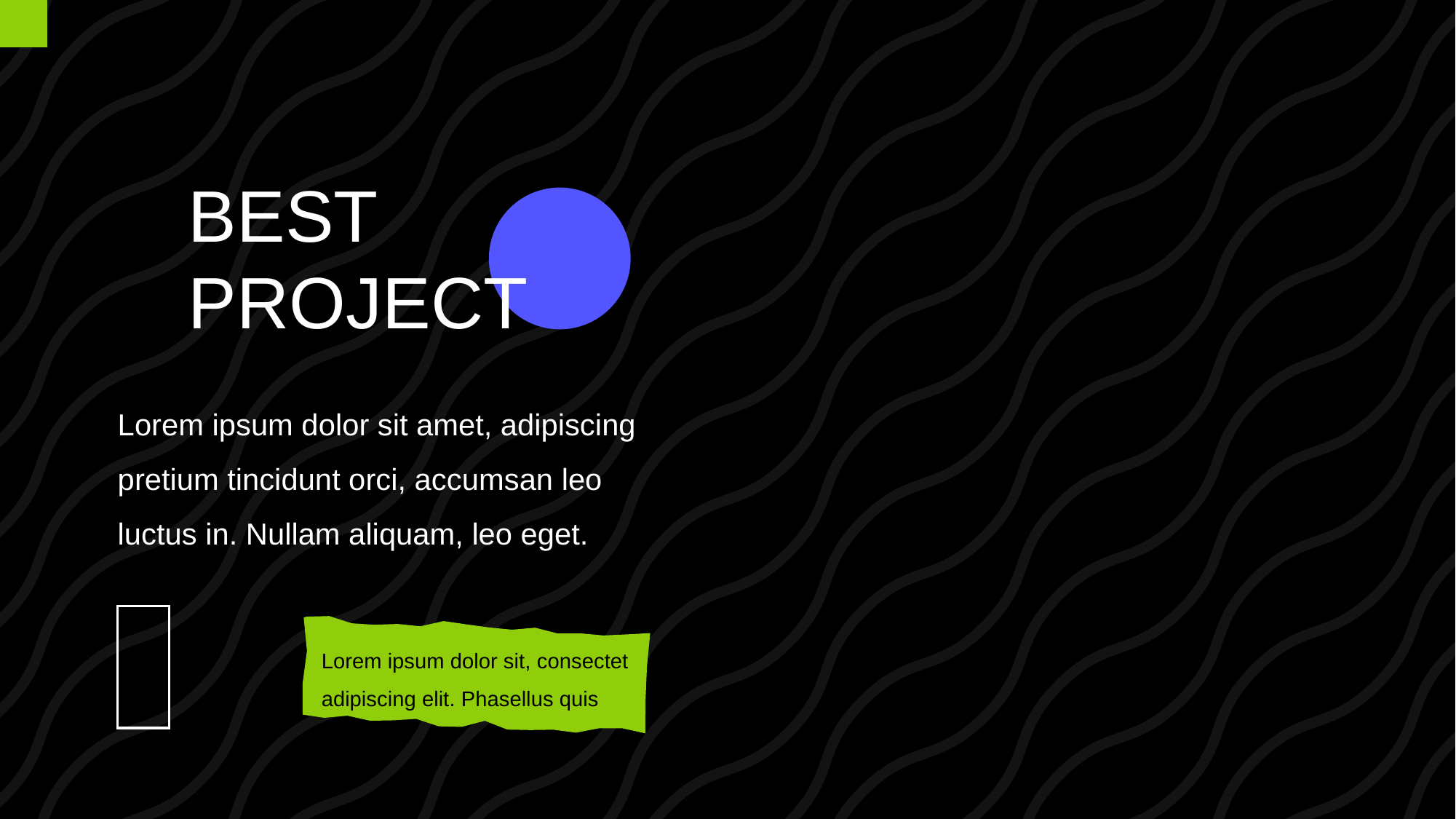

BEST
PROJECT

Lorem ipsum dolor sit amet, adipiscing pretium tincidunt orci, accumsan leo luctus in. Nullam aliquam, leo eget.

Lorem ipsum dolor sit, consectet adipiscing elit. Phasellus quis